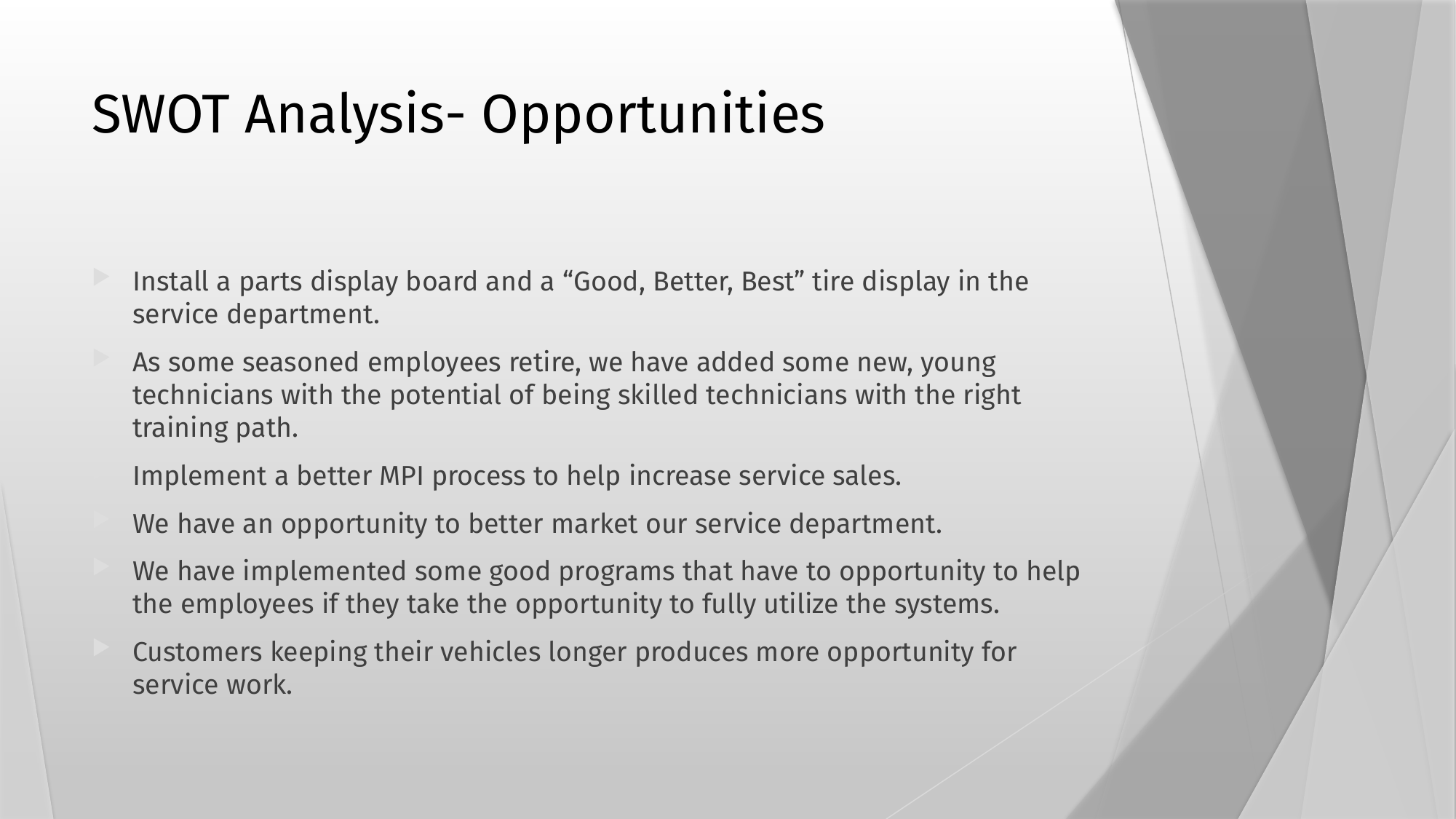

# SWOT Analysis- Opportunities
Install a parts display board and a “Good, Better, Best” tire display in the service department.
As some seasoned employees retire, we have added some new, young technicians with the potential of being skilled technicians with the right training path.
Implement a better MPI process to help increase service sales.
We have an opportunity to better market our service department.
We have implemented some good programs that have to opportunity to help the employees if they take the opportunity to fully utilize the systems.
Customers keeping their vehicles longer produces more opportunity for service work.